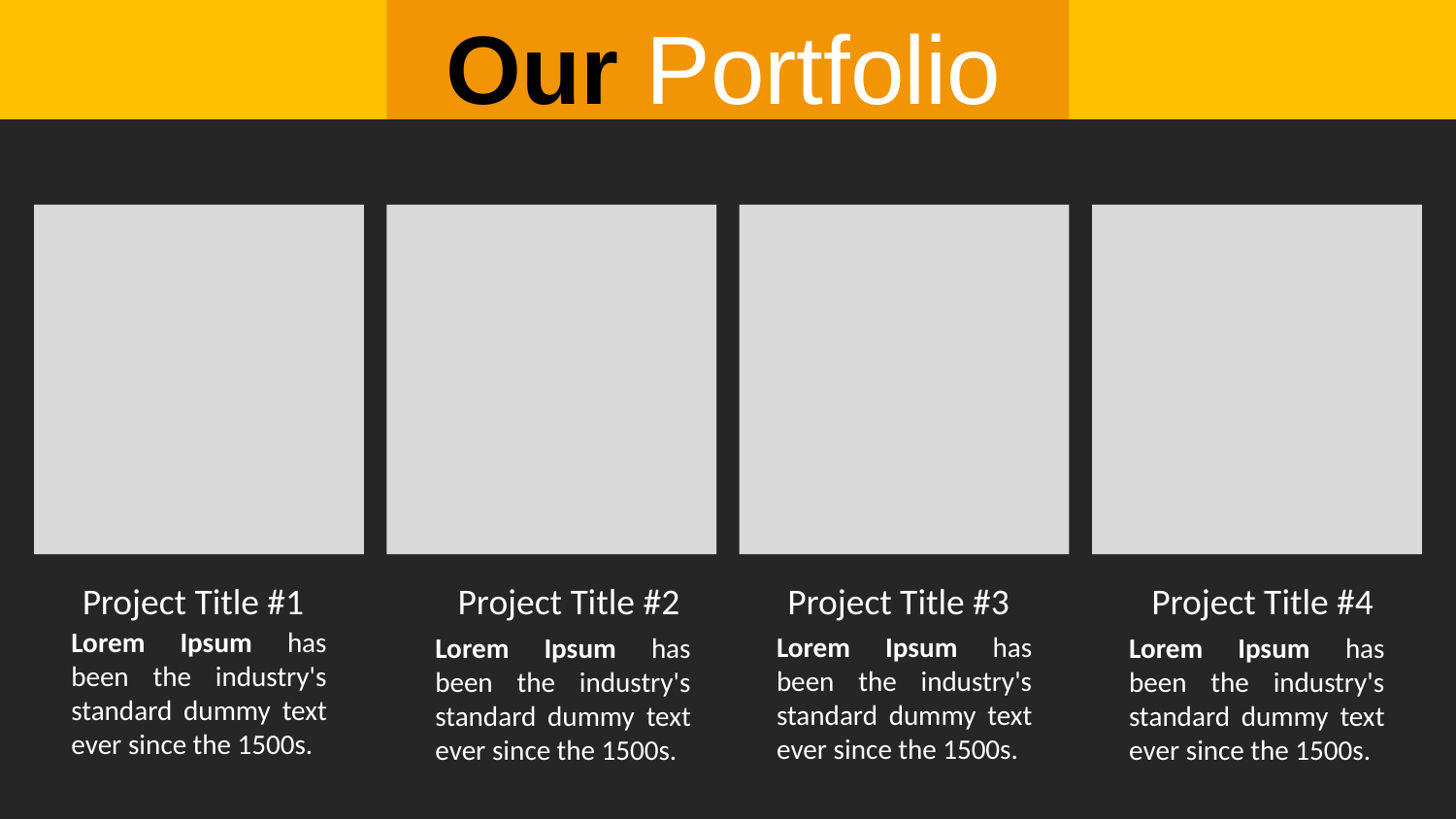

Our Portfolio

Project Title #1
Lorem Ipsum has been the industry's standard dummy text ever since the 1500s.
Project Title #2
Lorem Ipsum has been the industry's standard dummy text ever since the 1500s.
Project Title #3
Lorem Ipsum has been the industry's standard dummy text ever since the 1500s.
Project Title #4
Lorem Ipsum has been the industry's standard dummy text ever since the 1500s.